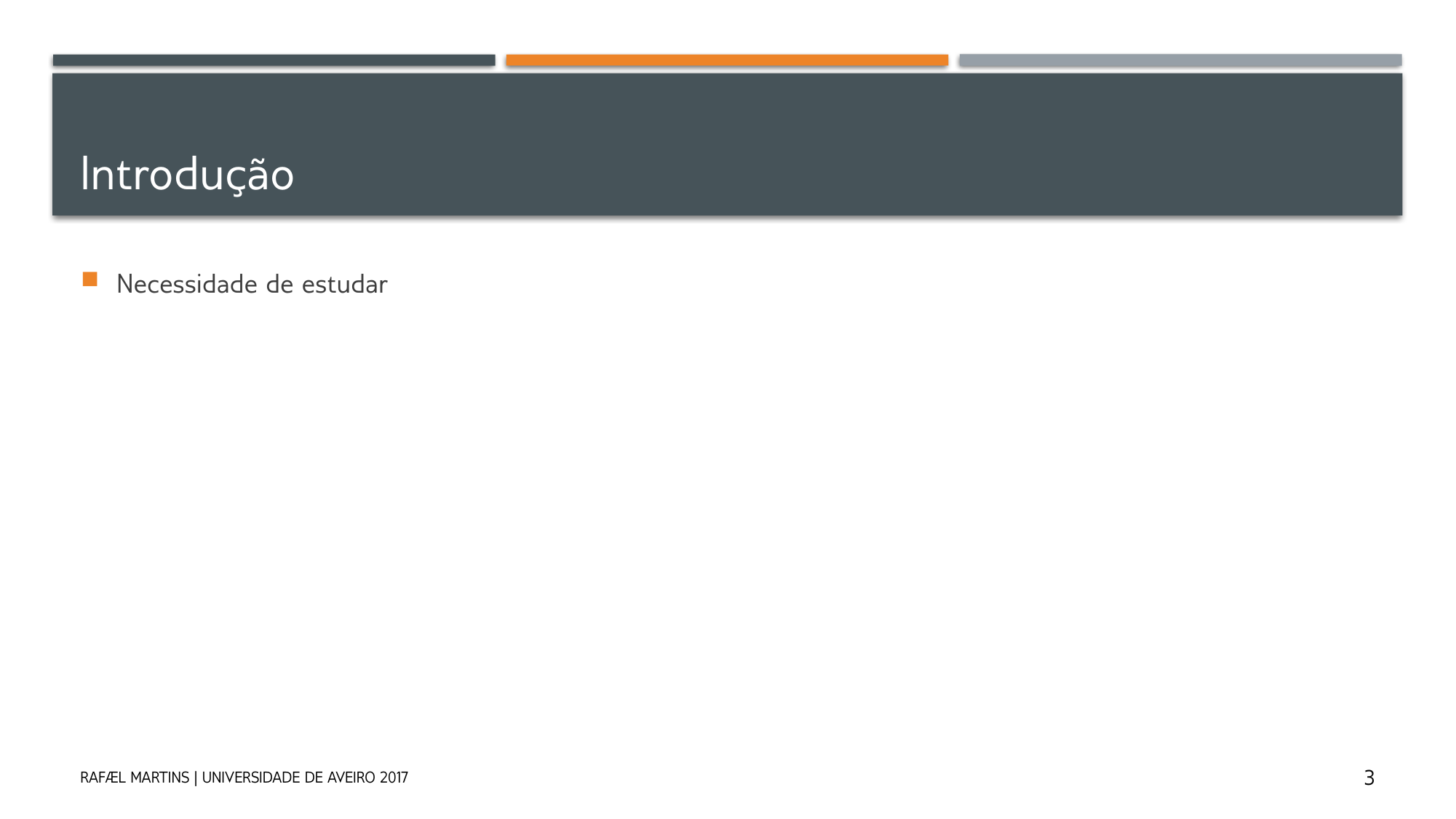

# Introdução
Necessidade de estudar
Rafael Martins | Universidade de Aveiro 2017
3